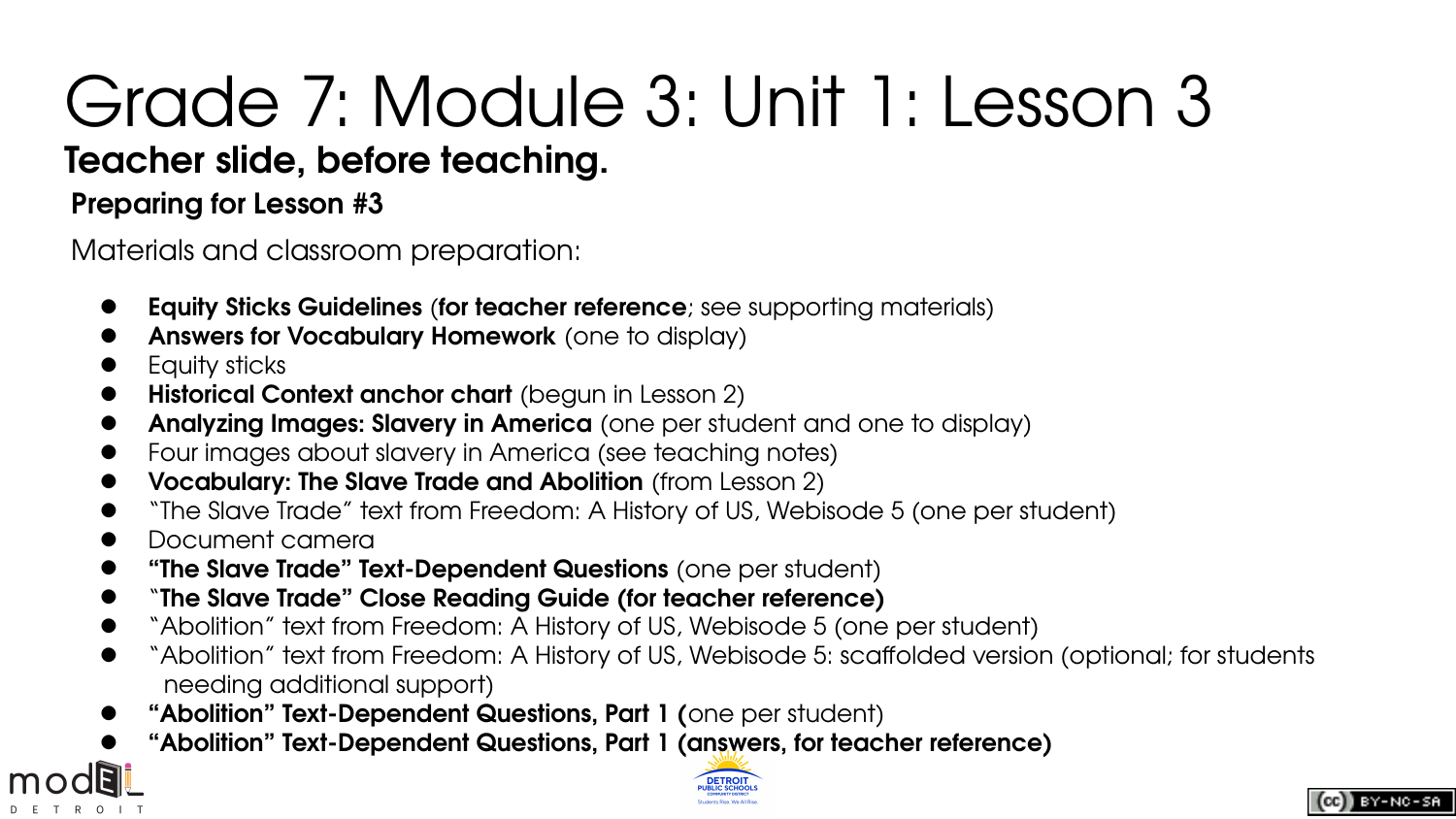

Grade 7: Module 3: Unit 1: Lesson 3
Teacher slide, before teaching.
Preparing for Lesson #3
Materials and classroom preparation:

Equity Sticks Guidelines (for teacher reference; see supporting materials)
Answers for Vocabulary Homework (one to display)
Equity sticks
Historical Context anchor chart (begun in Lesson 2)
Analyzing Images: Slavery in America (one per student and one to display)
Four images about slavery in America (see teaching notes)
Vocabulary: The Slave Trade and Abolition (from Lesson 2)
“The Slave Trade” text from Freedom: A History of US, Webisode 5 (one per student)
Document camera
“The Slave Trade” Text-Dependent Questions (one per student)
“The Slave Trade” Close Reading Guide (for teacher reference)
“Abolition” text from Freedom: A History of US, Webisode 5 (one per student)
“Abolition” text from Freedom: A History of US, Webisode 5: scaffolded version (optional; for students
             needing additional support)
“Abolition” Text-Dependent Questions, Part 1 (one per student)
“Abolition” Text-Dependent Questions, Part 1 (answers, for teacher reference)